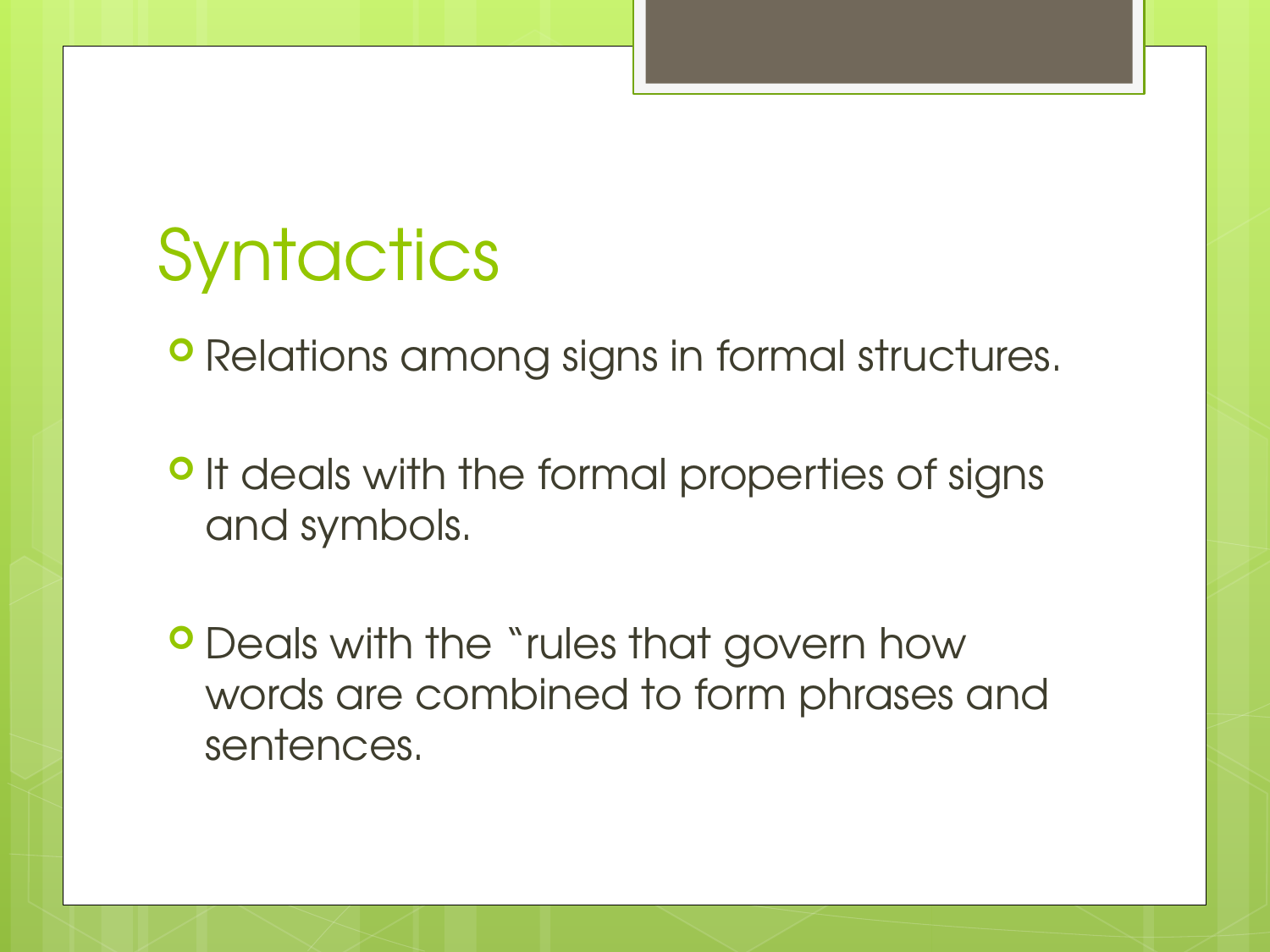

# Syntactics
Relations among signs in formal structures.

It deals with the formal properties of signs and symbols.

Deals with the “rules that govern how words are combined to form phrases and sentences.